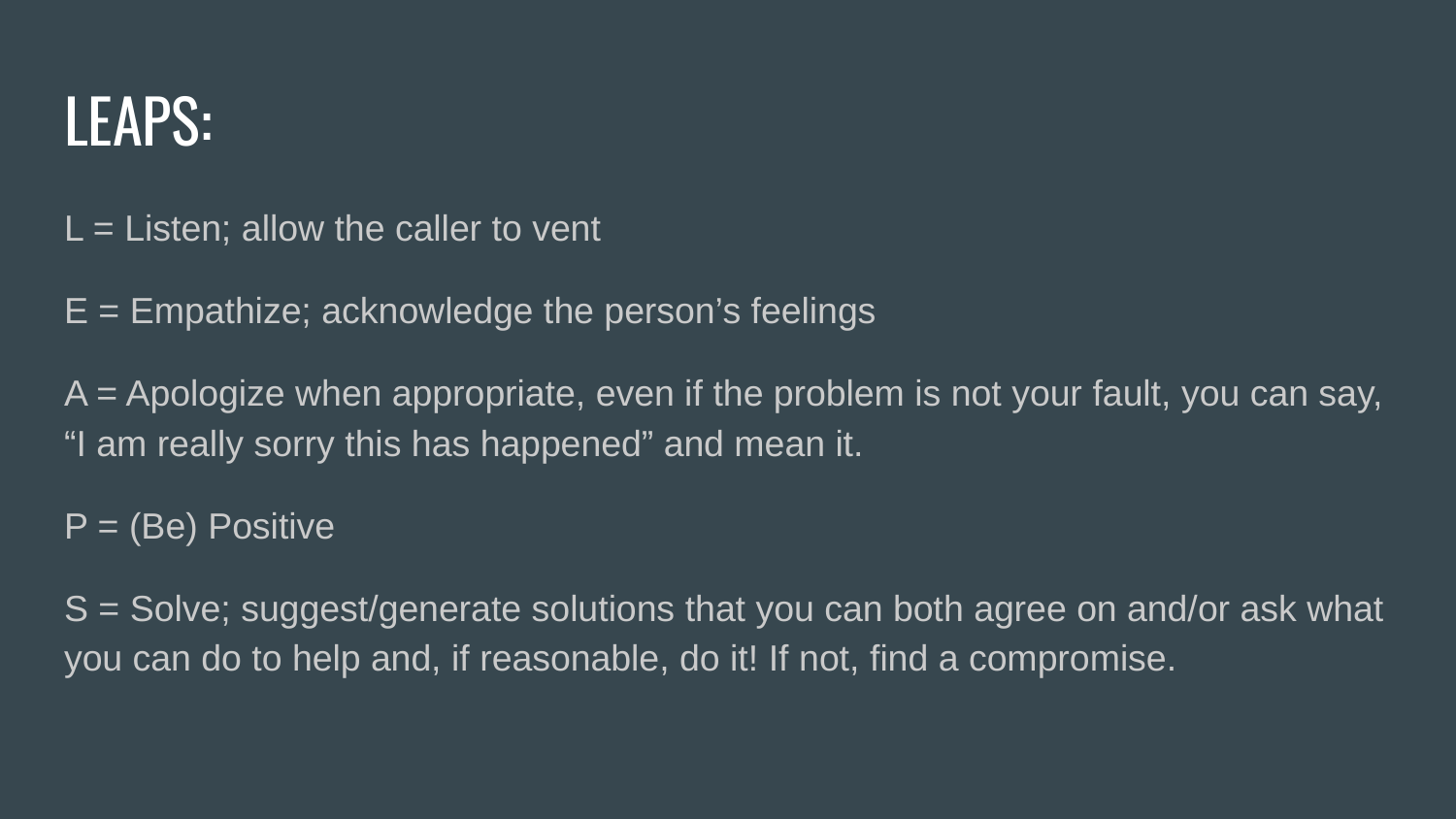

# LEAPS:
L = Listen; allow the caller to vent
E = Empathize; acknowledge the person’s feelings
A = Apologize when appropriate, even if the problem is not your fault, you can say, “I am really sorry this has happened” and mean it.
P = (Be) Positive
S = Solve; suggest/generate solutions that you can both agree on and/or ask what you can do to help and, if reasonable, do it! If not, find a compromise.